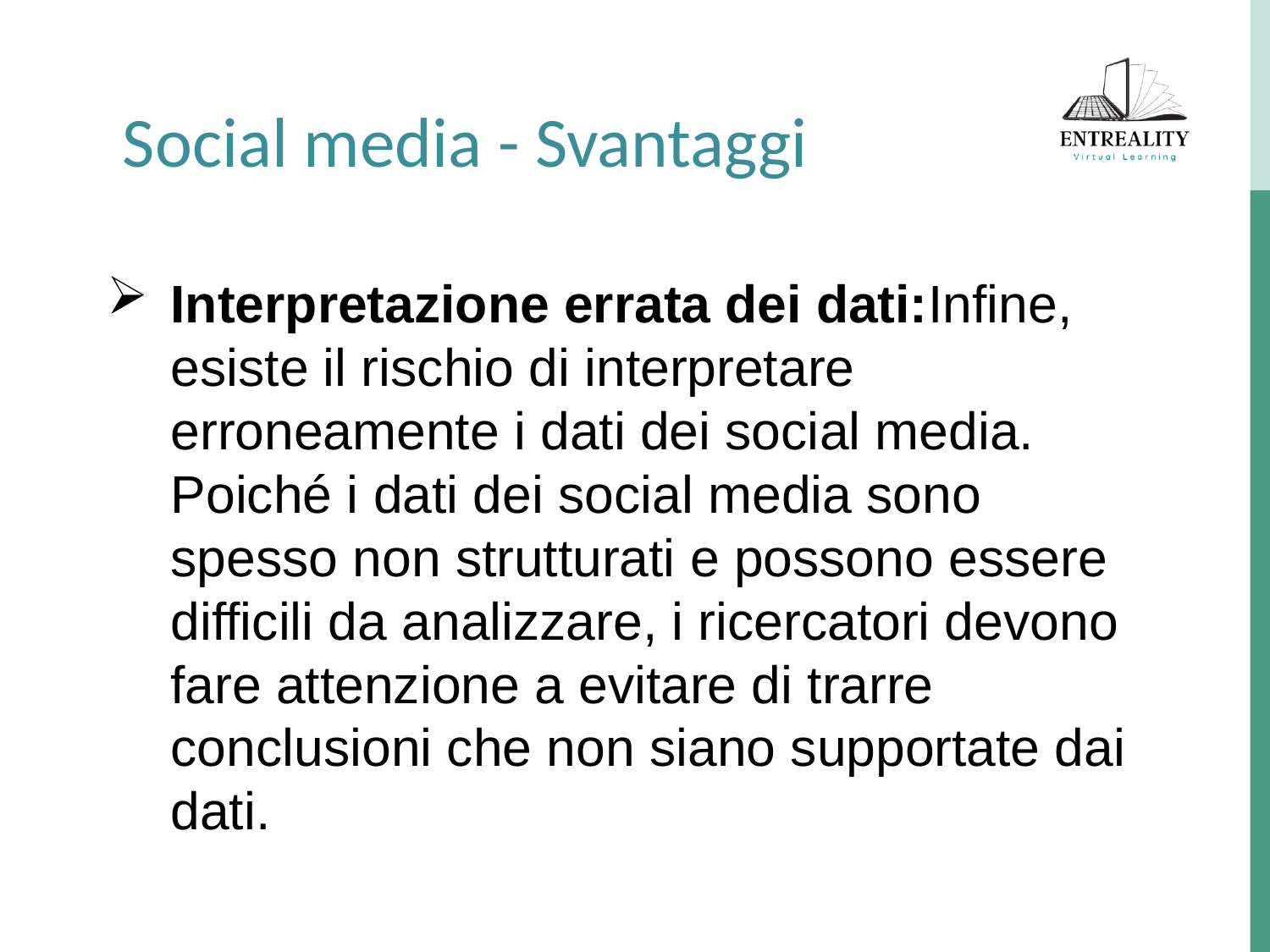

Social media - Svantaggi
Interpretazione errata dei dati:Infine, esiste il rischio di interpretare erroneamente i dati dei social media. Poiché i dati dei social media sono spesso non strutturati e possono essere difficili da analizzare, i ricercatori devono fare attenzione a evitare di trarre conclusioni che non siano supportate dai dati.